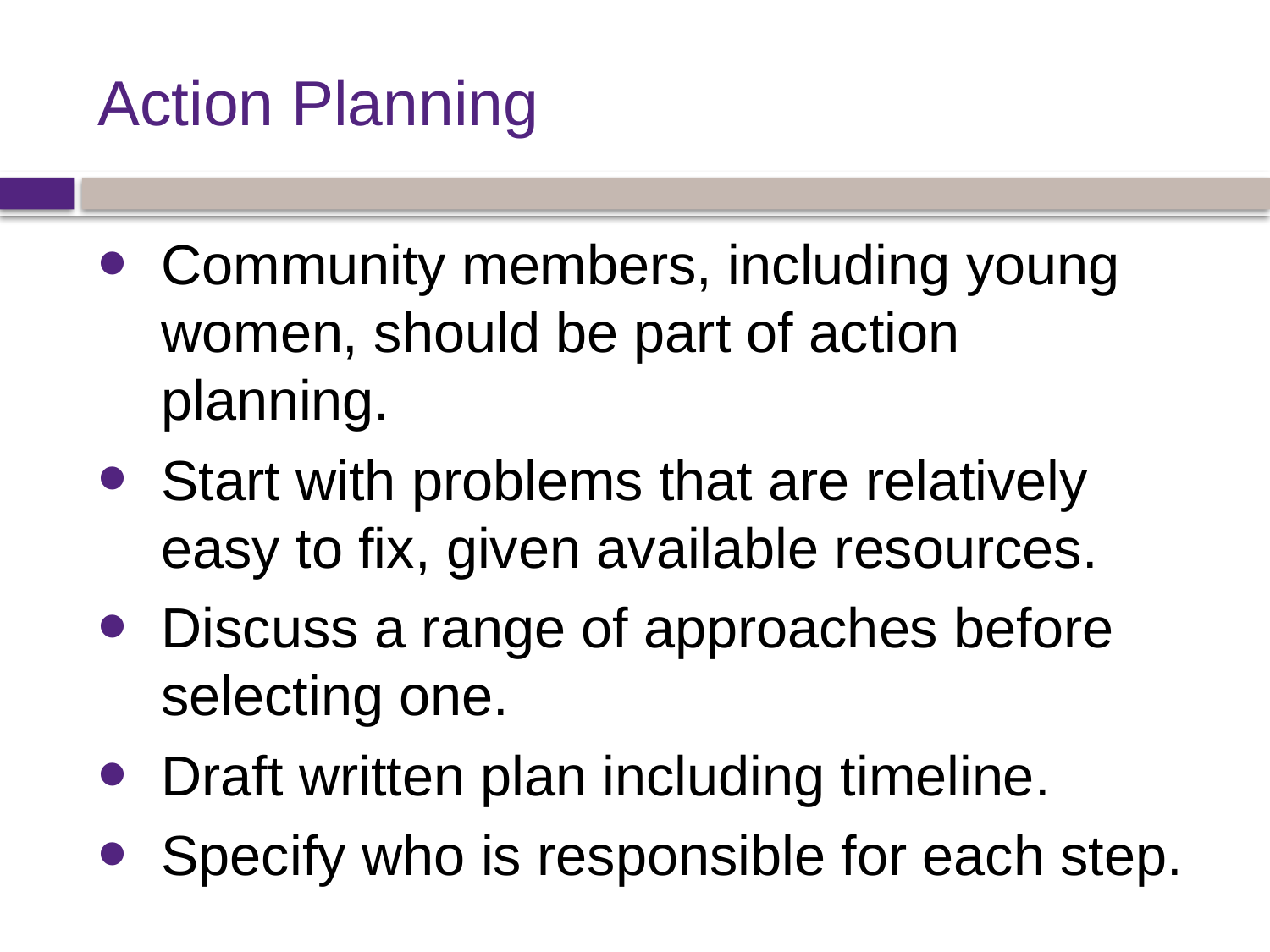

# Action Planning
Community members, including young women, should be part of action planning.
Start with problems that are relatively easy to fix, given available resources.
Discuss a range of approaches before selecting one.
Draft written plan including timeline.
Specify who is responsible for each step.